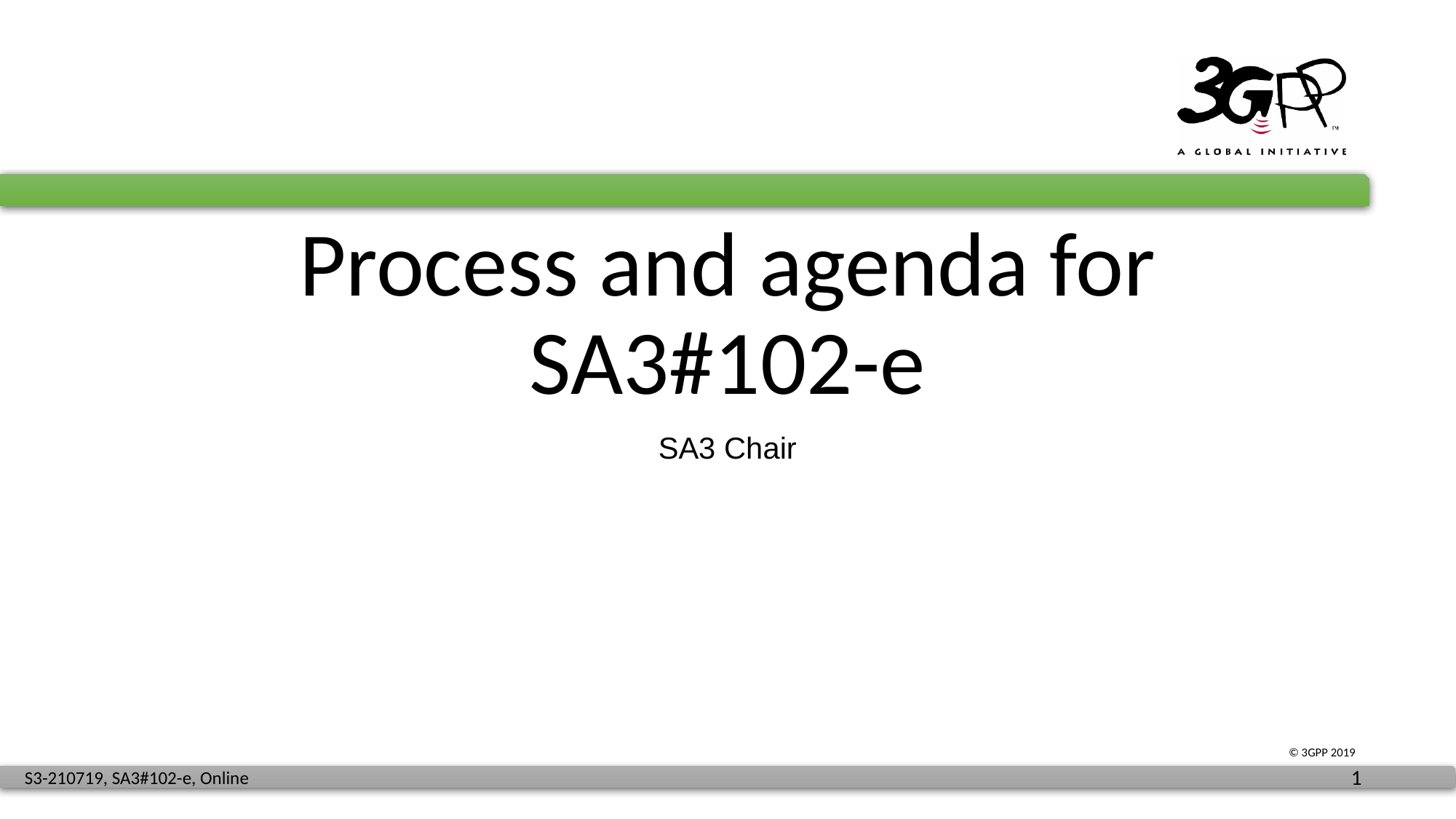

# Process and agenda for SA3#102-e
SA3 Chair